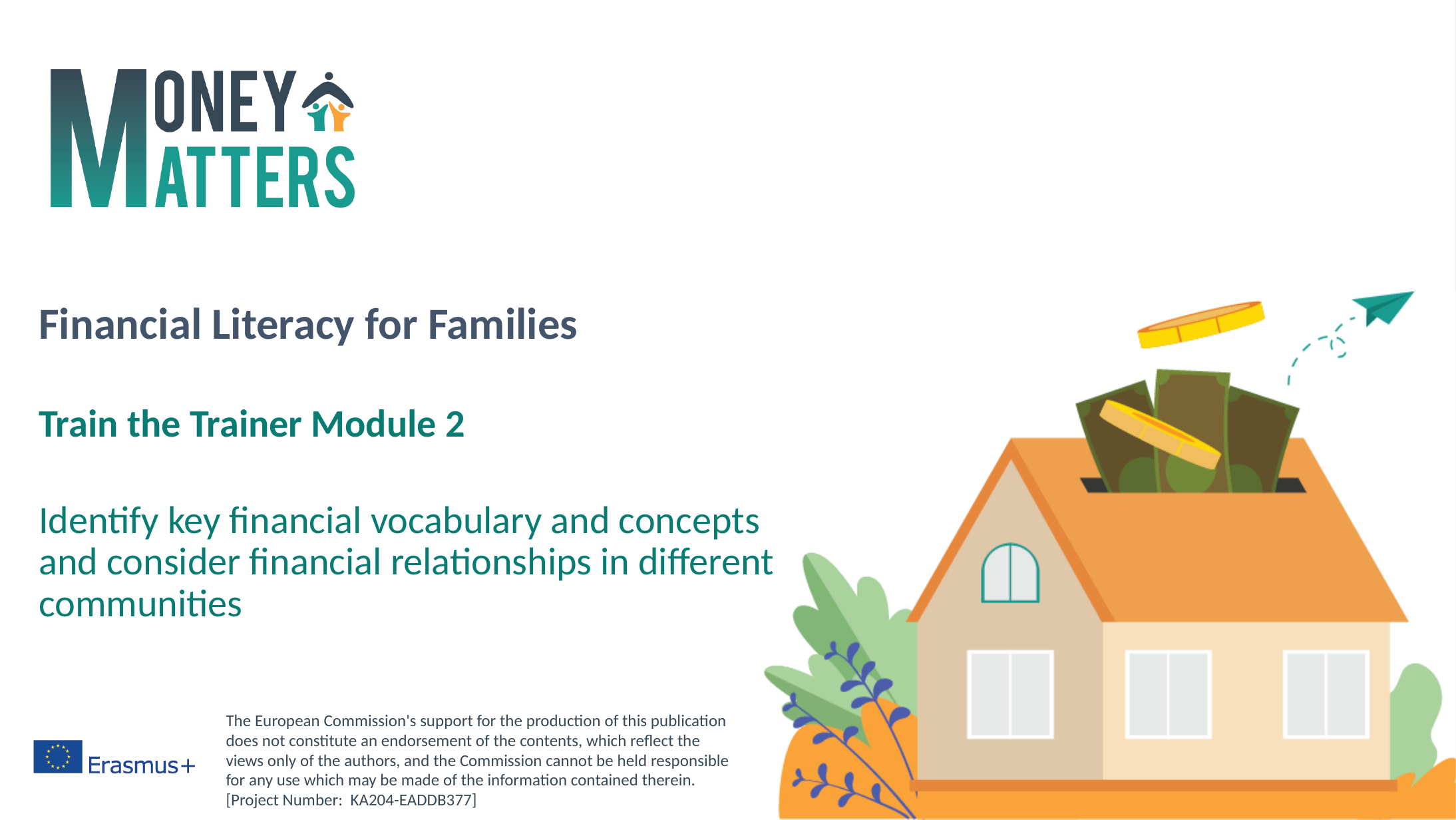

# Financial Literacy for Families
Train the Trainer Module 2

Identify key financial vocabulary and concepts and consider financial relationships in different communities